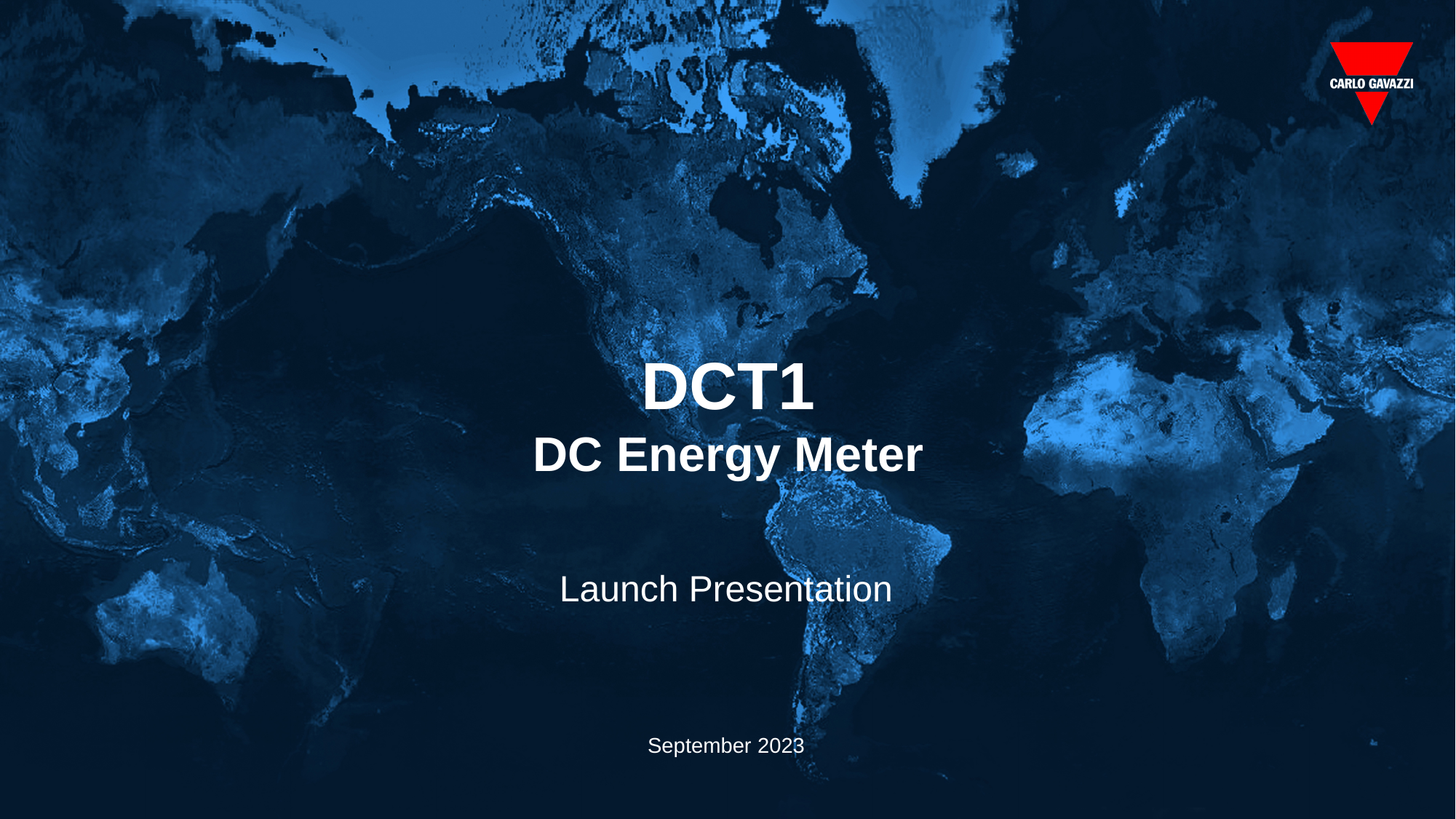

DCT1
DC Energy Meter
Launch Presentation
September 2023